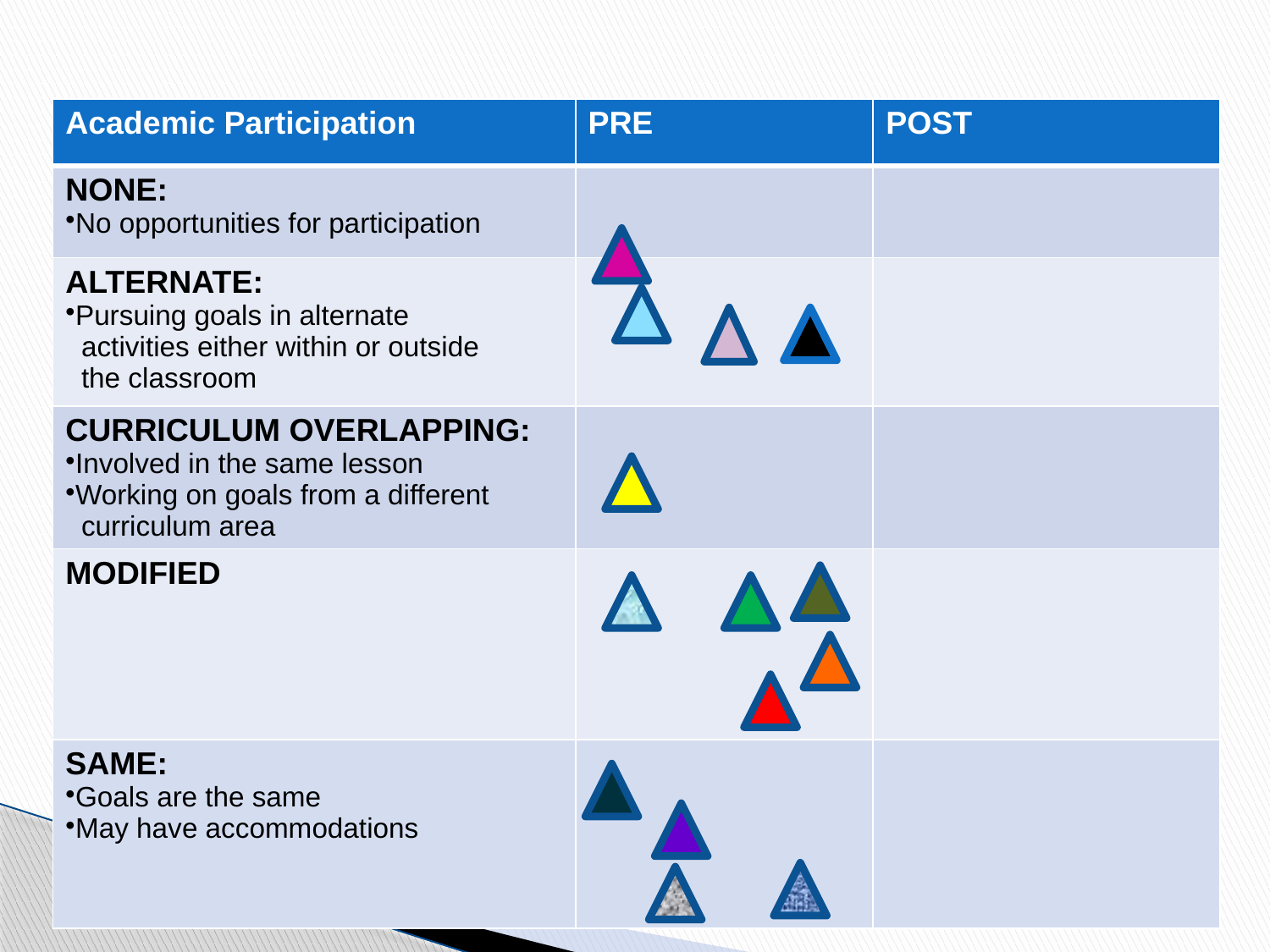

| Academic Participation | PRE | POST |
| --- | --- | --- |
| NONE: No opportunities for participation |  |  |
| ALTERNATE: Pursuing goals in alternate activities either within or outside the classroom |  |  |
| CURRICULUM OVERLAPPING: Involved in the same lesson Working on goals from a different curriculum area |  |  |
| MODIFIED |  |  |
| SAME: Goals are the same May have accommodations |  |  |